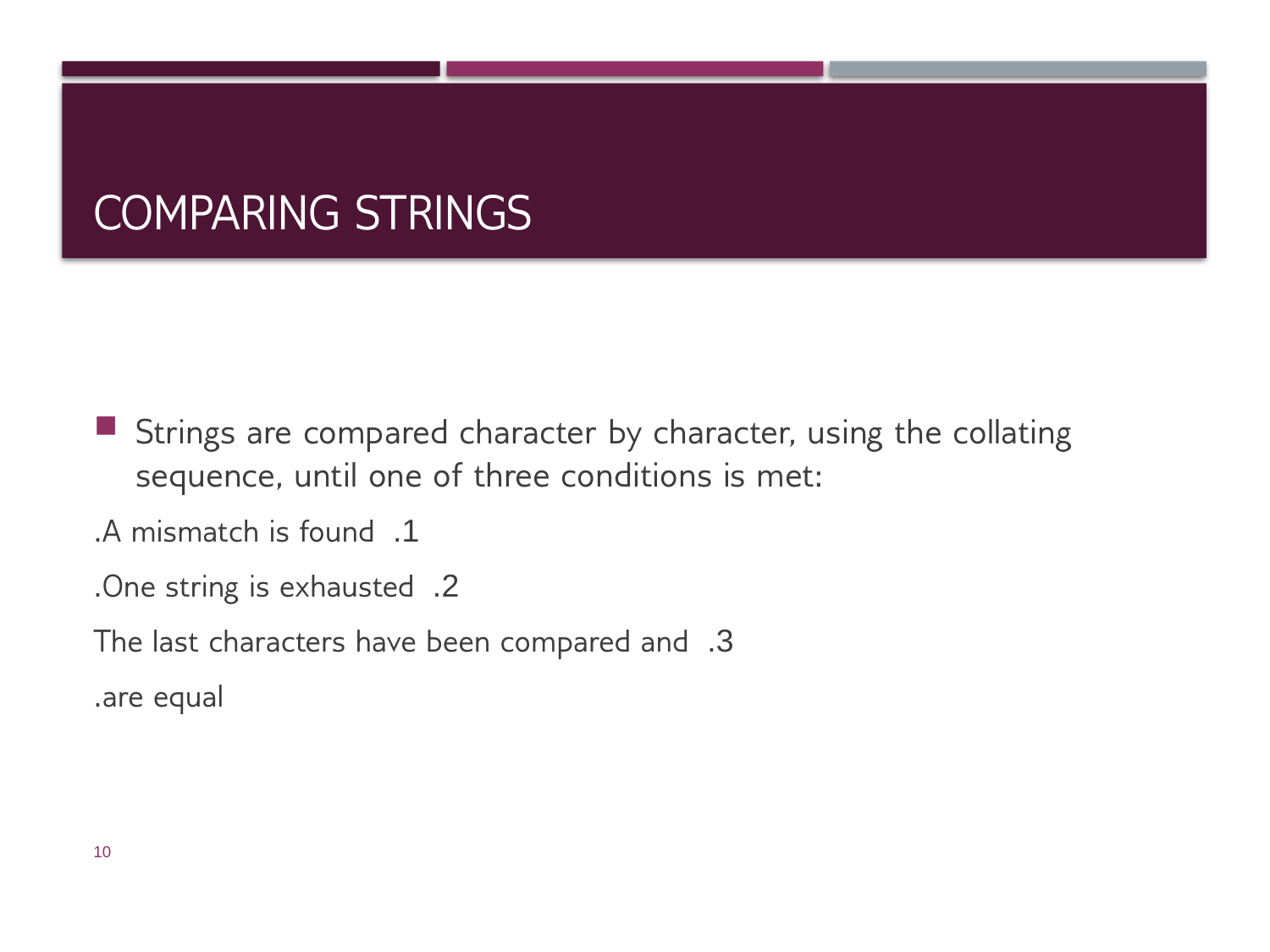

# Comparing Strings
Strings are compared character by character, using the collating sequence, until one of three conditions is met:
	1.  A mismatch is found.
	2.  One string is exhausted.
	3.  The last characters have been compared and
		    are equal.
10